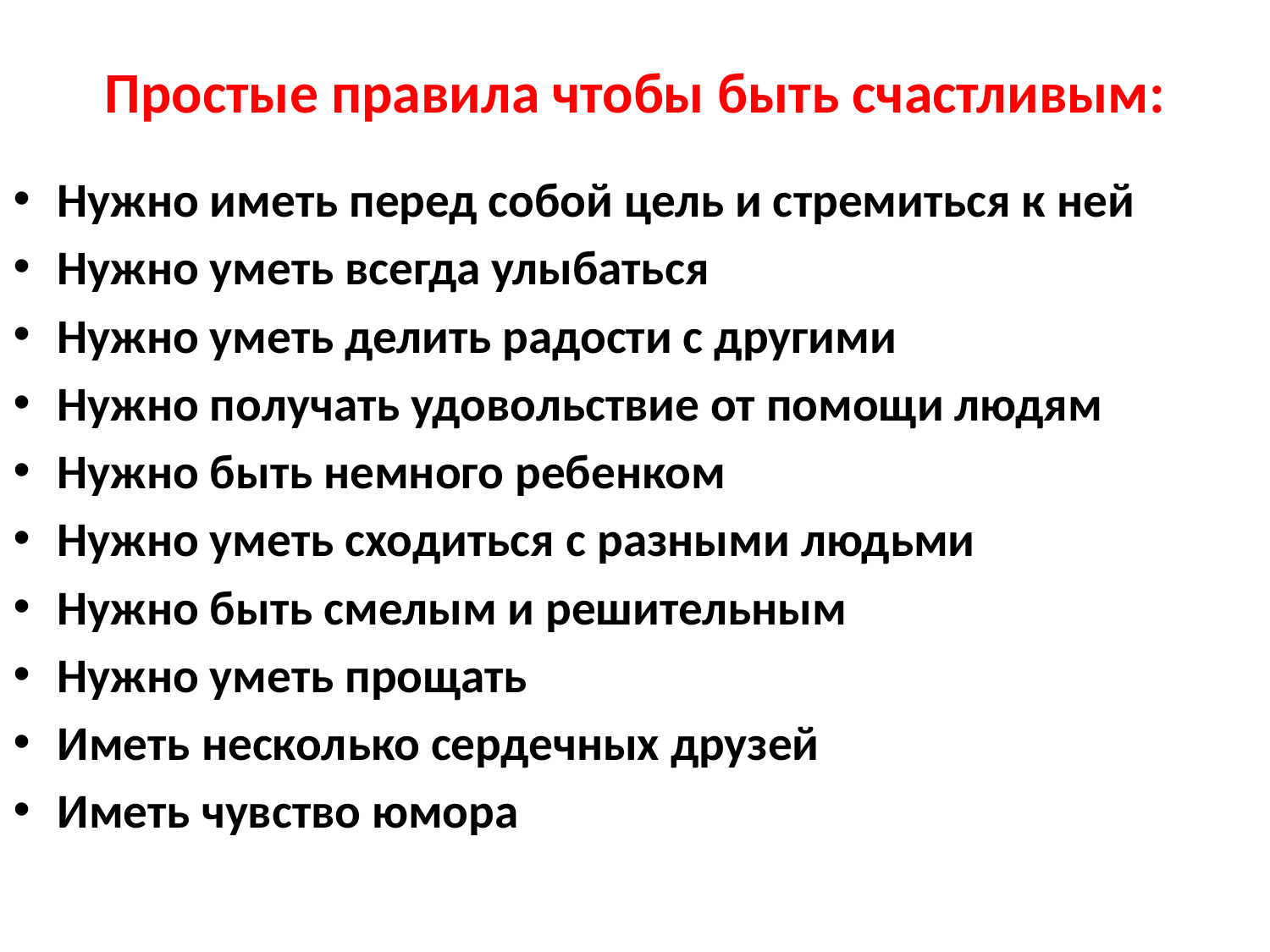

# Простые правила чтобы быть счастливым:
Нужно иметь перед собой цель и стремиться к ней
Нужно уметь всегда улыбаться
Нужно уметь делить радости с другими
Нужно получать удовольствие от помощи людям
Нужно быть немного ребенком
Нужно уметь сходиться с разными людьми
Нужно быть смелым и решительным
Нужно уметь прощать
Иметь несколько сердечных друзей
Иметь чувство юмора